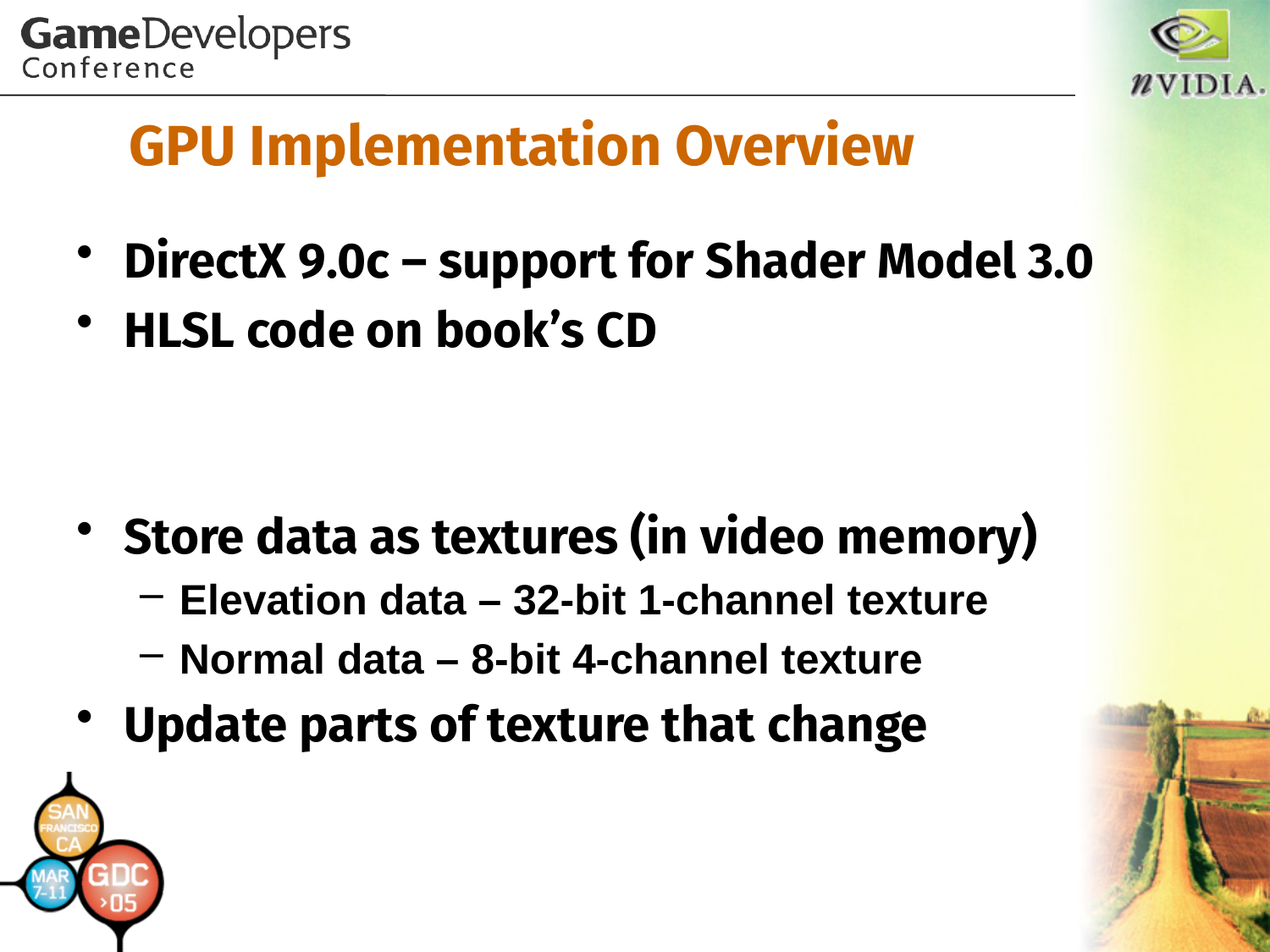

# GPU Implementation Overview
DirectX 9.0c – support for Shader Model 3.0
HLSL code on book’s CD

Store data as textures (in video memory)
Elevation data – 32-bit 1-channel texture
Normal data – 8-bit 4-channel texture
Update parts of texture that change